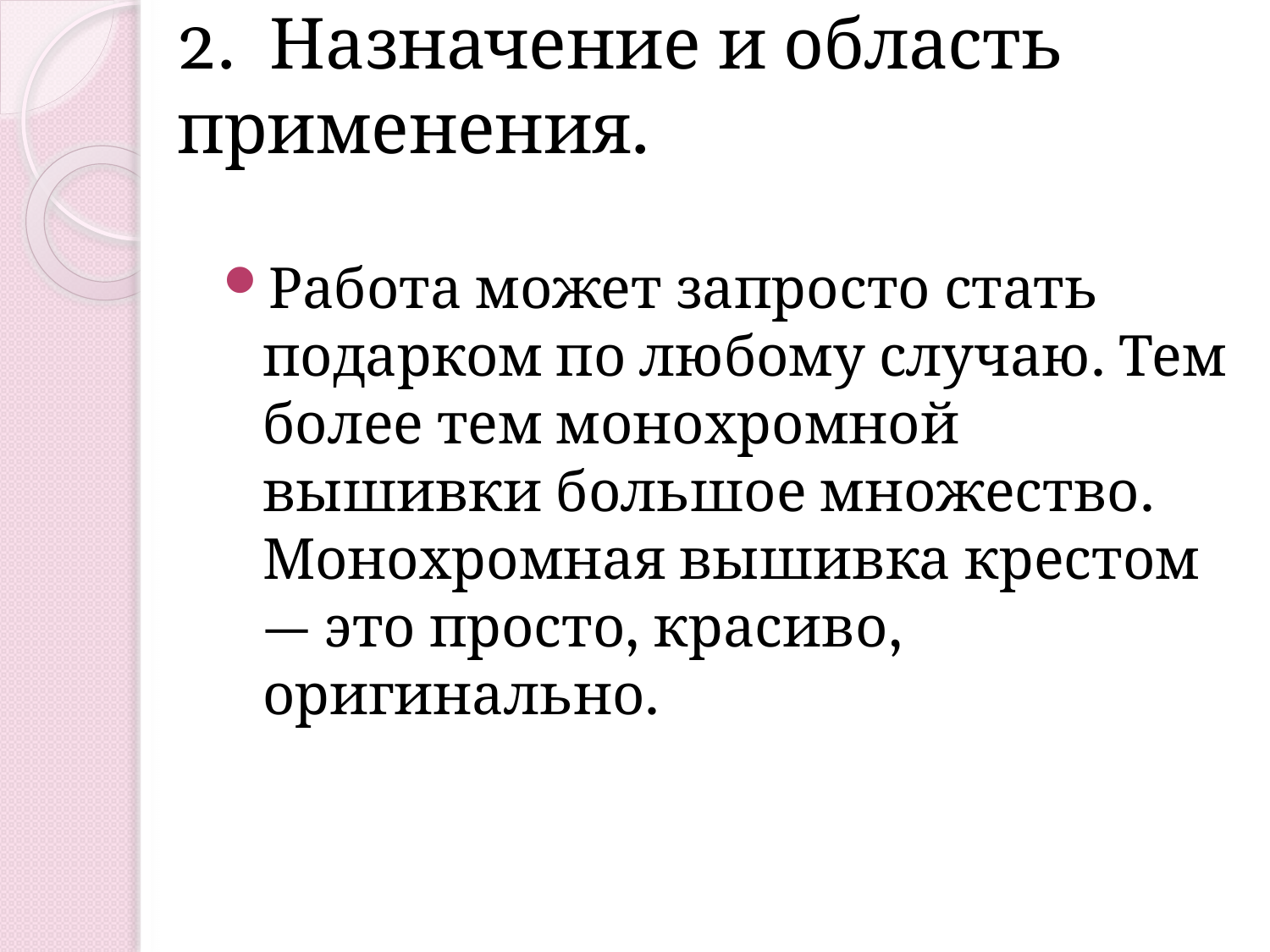

# 2.  Назначение и область применения.
Работа может запросто стать подарком по любому случаю. Тем более тем монохромной вышивки большое множество. Монохромная вышивка крестом — это просто, красиво, оригинально.